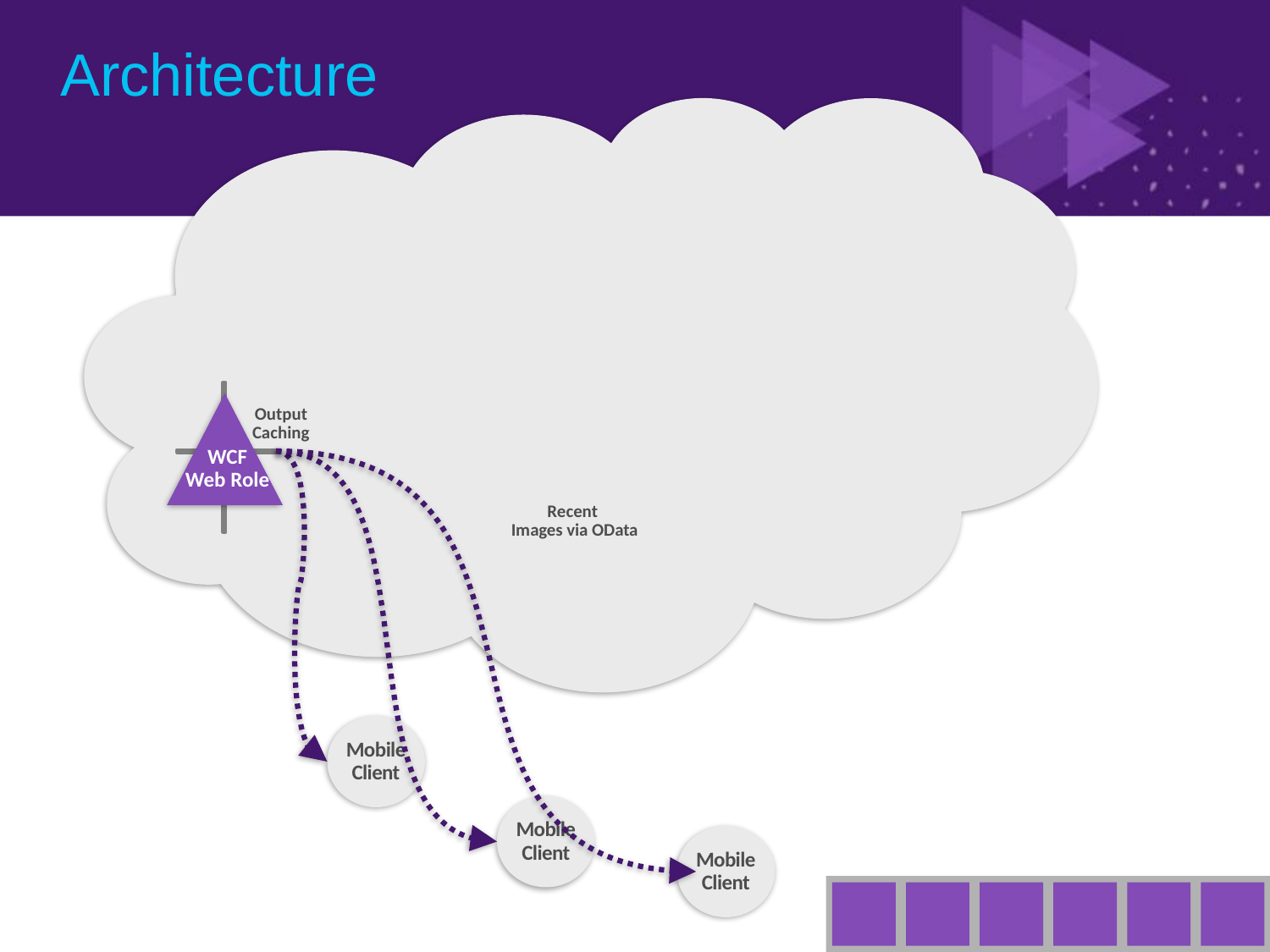

# Architecture

WCF
Web Role

Output
Caching
Recent
Images via OData

Mobile
Client

Mobile
Client

Mobile
Client